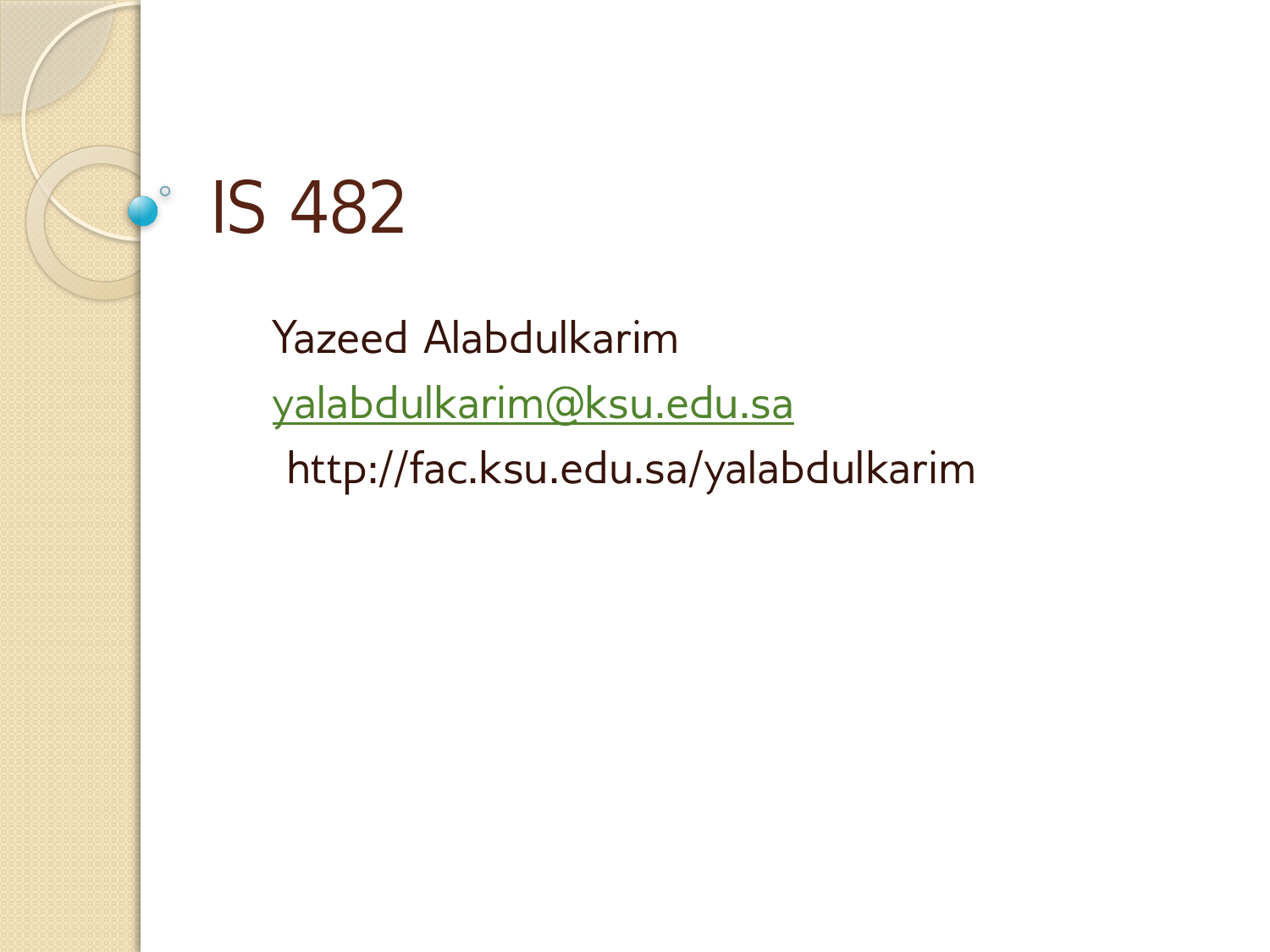

# IS 482

    Yazeed Alabdulkarim
    yalabdulkarim@ksu.edu.sa
     http://fac.ksu.edu.sa/yalabdulkarim